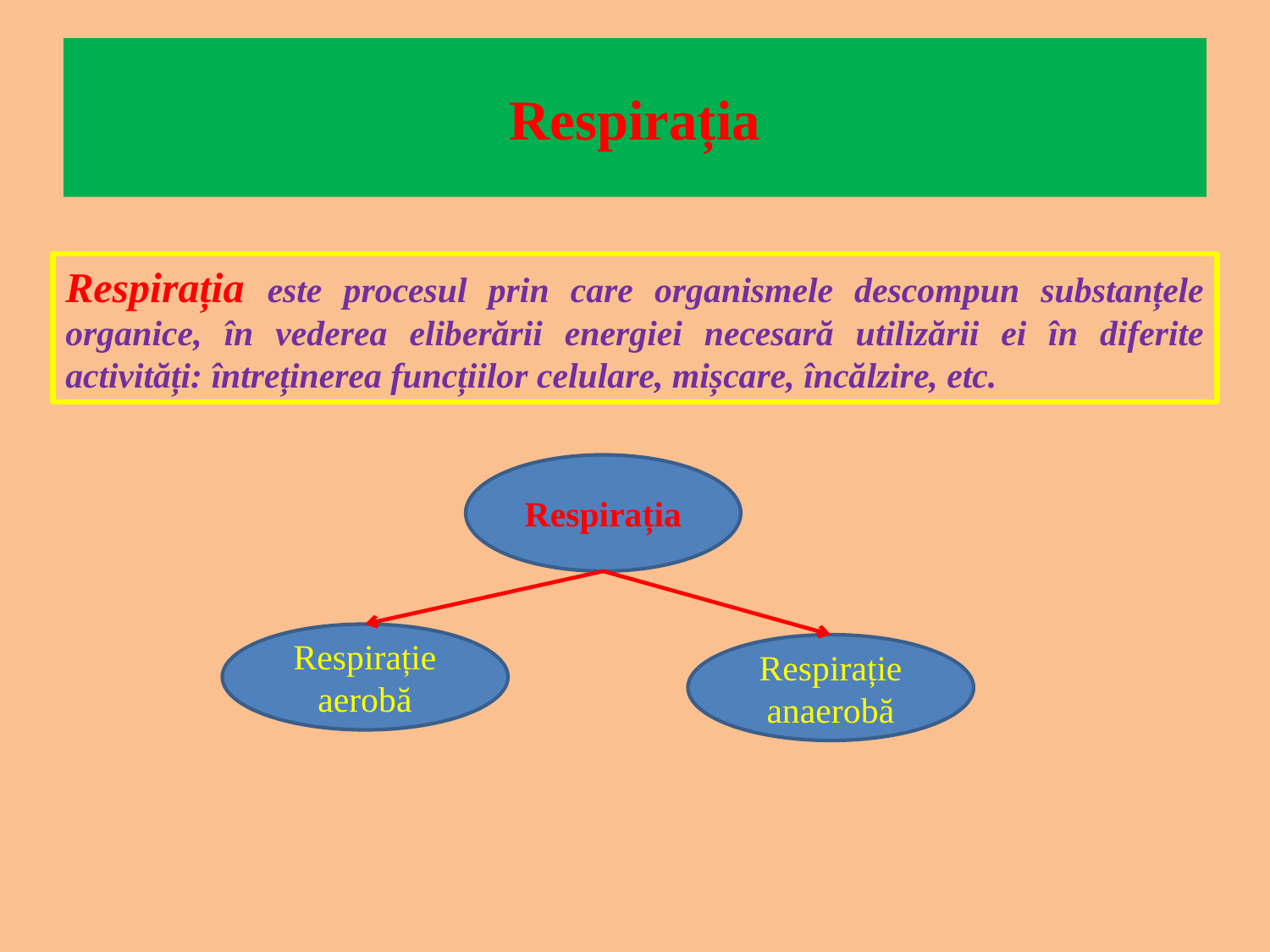

# Respirația
Respirația este procesul prin care organismele descompun substanțele organice, în vederea eliberării energiei necesară utilizării ei în diferite activități: întreținerea funcțiilor celulare, mișcare, încălzire, etc.
Respirația
Respirație
aerobă
Respirație
anaerobă